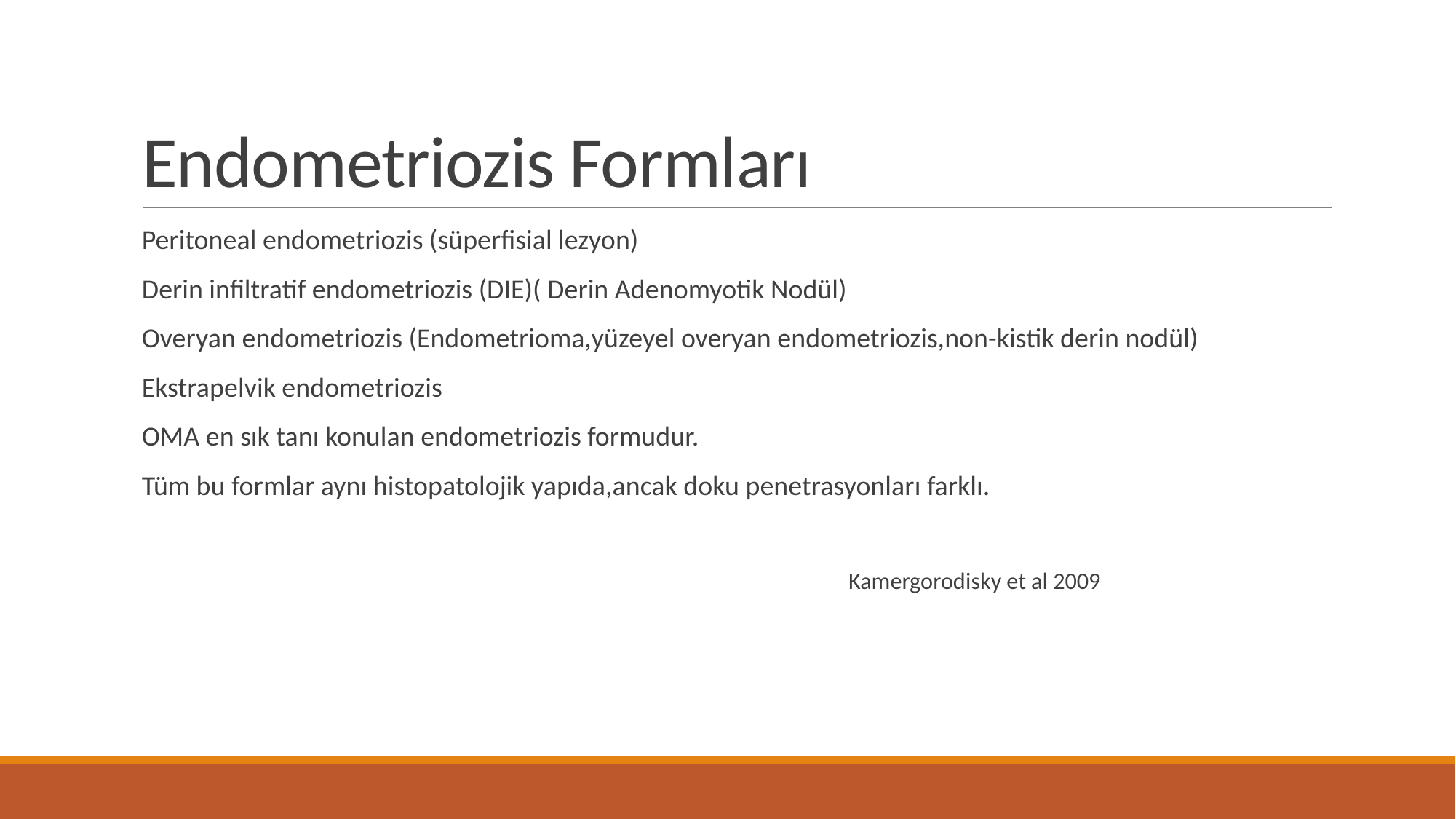

# Endometriozis Formları
Peritoneal endometriozis (süperfisial lezyon)
Derin infiltratif endometriozis (DIE)( Derin Adenomyotik Nodül)
Overyan endometriozis (Endometrioma,yüzeyel overyan endometriozis,non-kistik derin nodül)
Ekstrapelvik endometriozis
OMA en sık tanı konulan endometriozis formudur.
Tüm bu formlar aynı histopatolojik yapıda,ancak doku penetrasyonları farklı.

                                                                                                                                        Kamergorodisky et al 2009